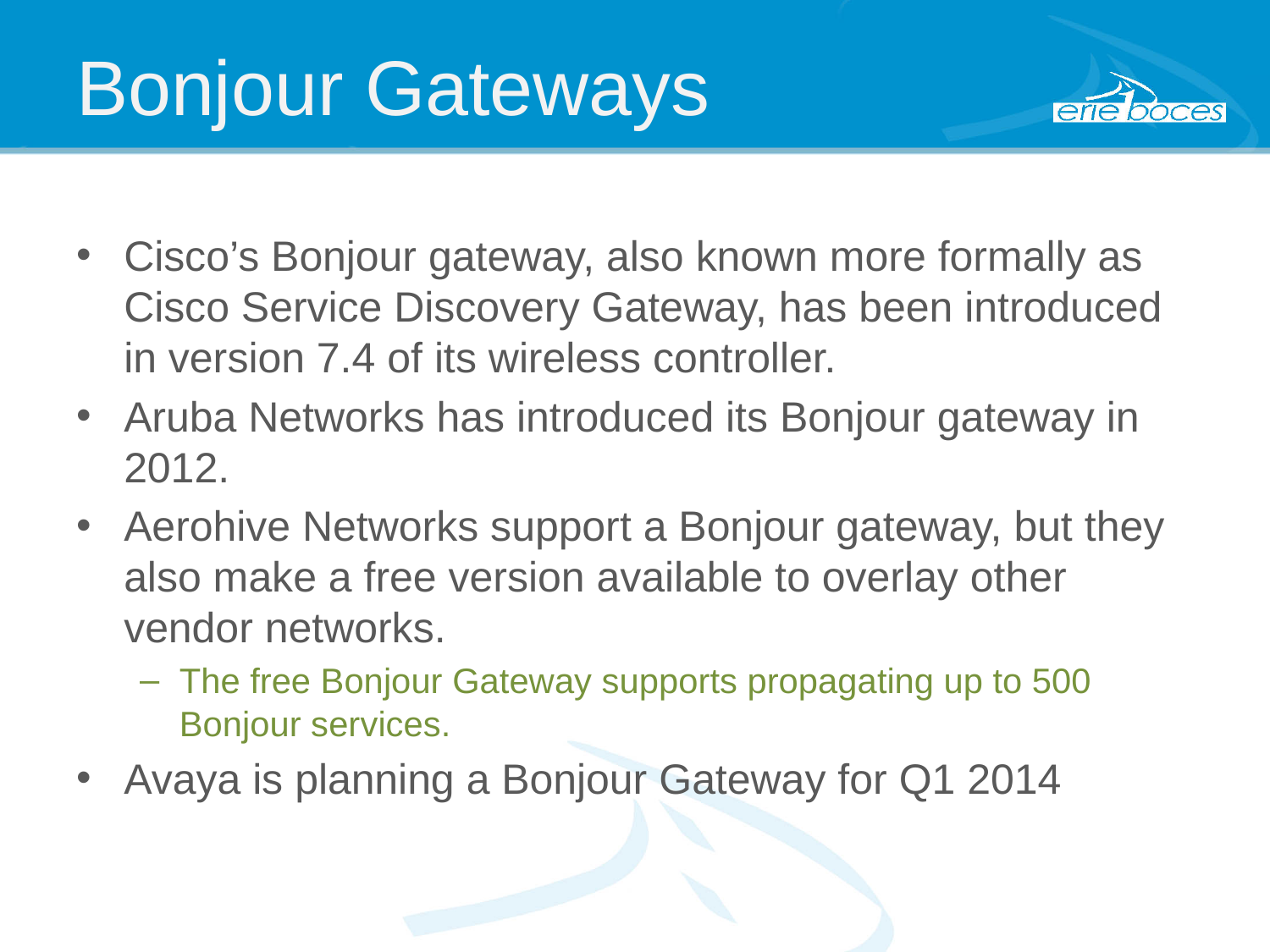

# Bonjour Gateways
Cisco’s Bonjour gateway, also known more formally as Cisco Service Discovery Gateway, has been introduced in version 7.4 of its wireless controller.
Aruba Networks has introduced its Bonjour gateway in 2012.
Aerohive Networks support a Bonjour gateway, but they also make a free version available to overlay other vendor networks.
The free Bonjour Gateway supports propagating up to 500 Bonjour services.
Avaya is planning a Bonjour Gateway for Q1 2014